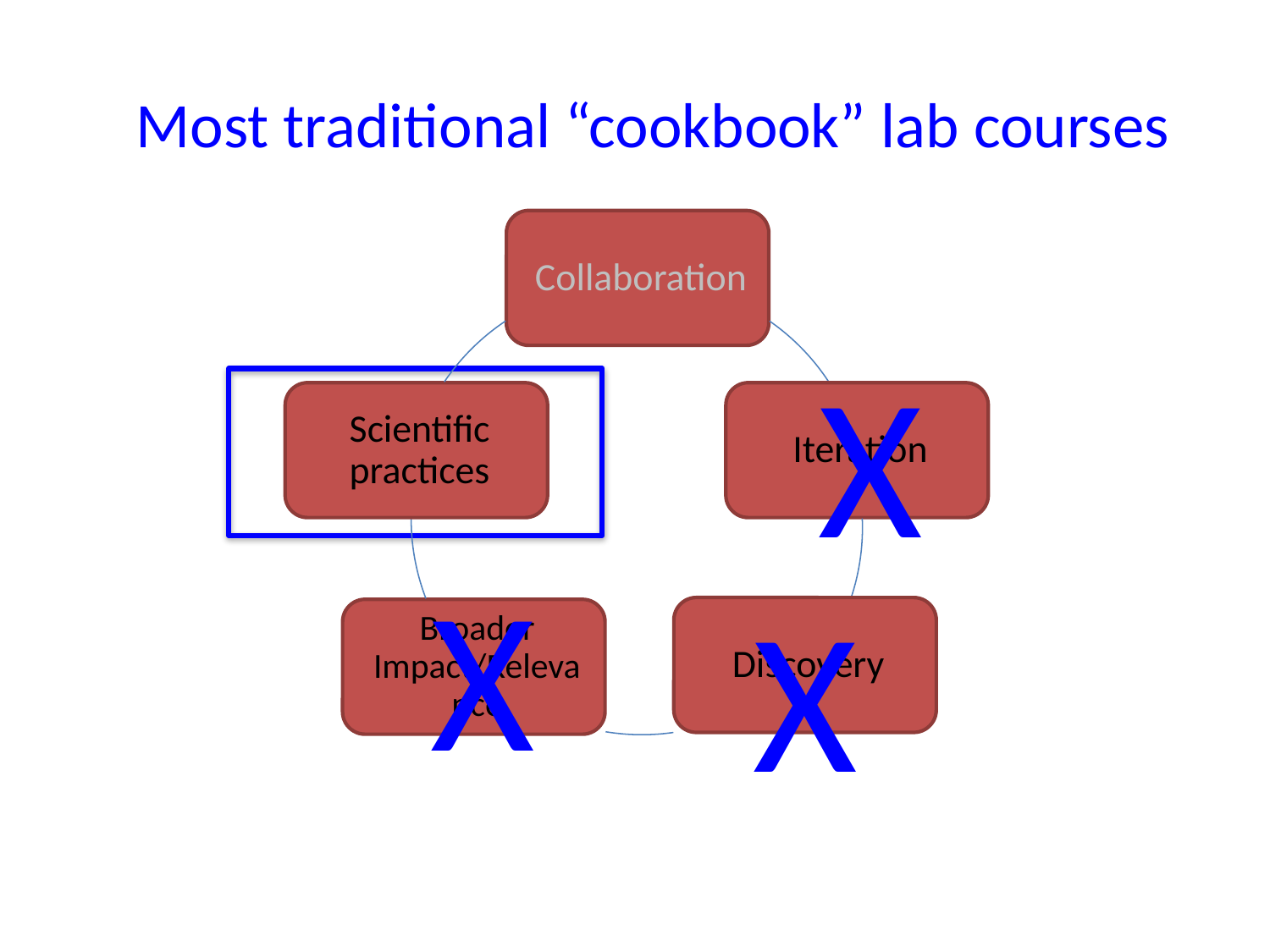

Most traditional “cookbook” lab courses

Collaboration
Iteration
Discovery
Broader Impact/Relevance
Scientific practices
X

X
X